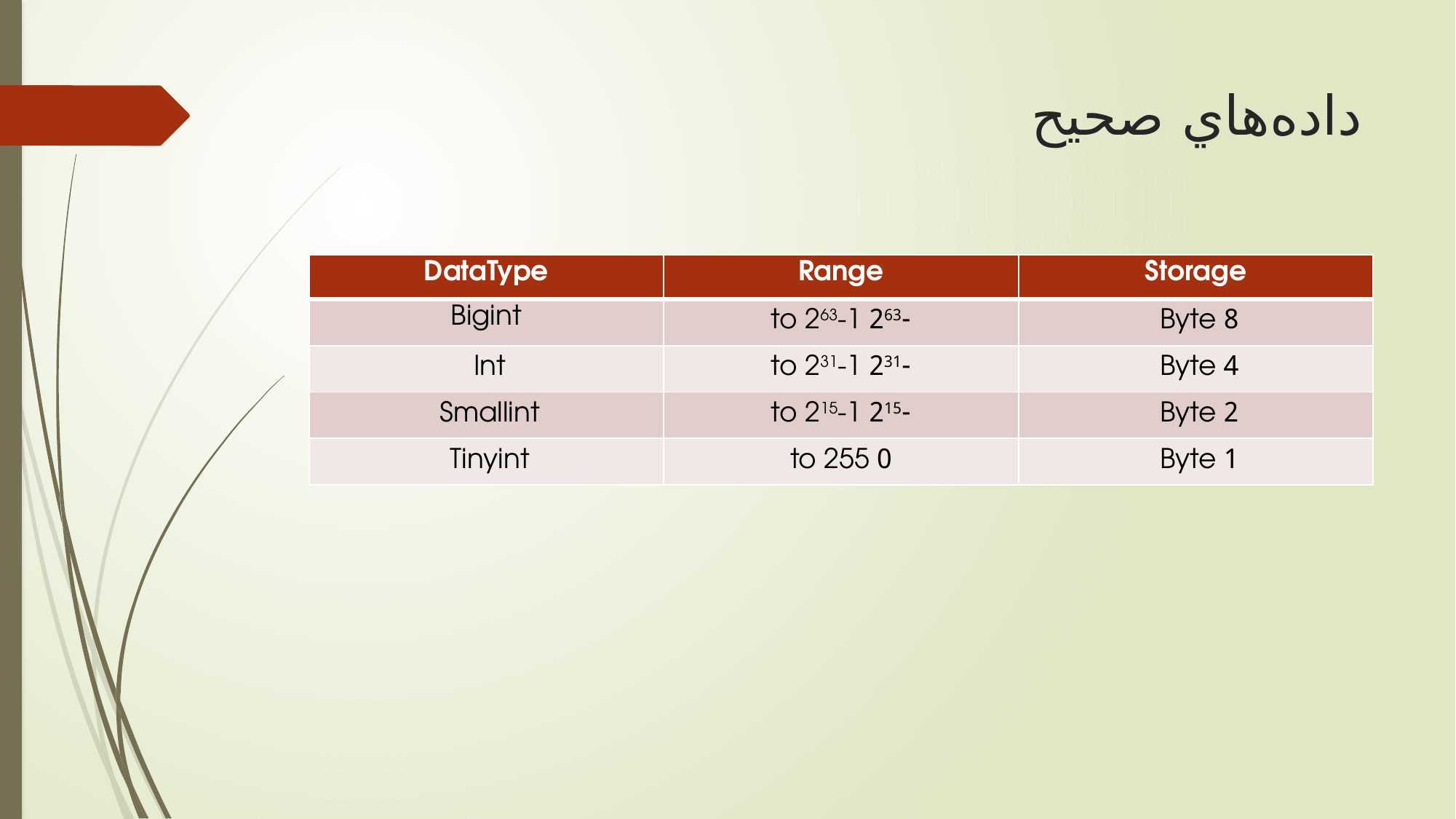

# دادهﻫﺎي ﺻﺤﻴﺢ
| DataType | Range | Storage |
| --- | --- | --- |
| Bigint | -263 to 263-1 | 8 Byte |
| Int | -231 to 231-1 | 4 Byte |
| Smallint | -215 to 215-1 | 2 Byte |
| Tinyint | 0 to 255 | 1 Byte |